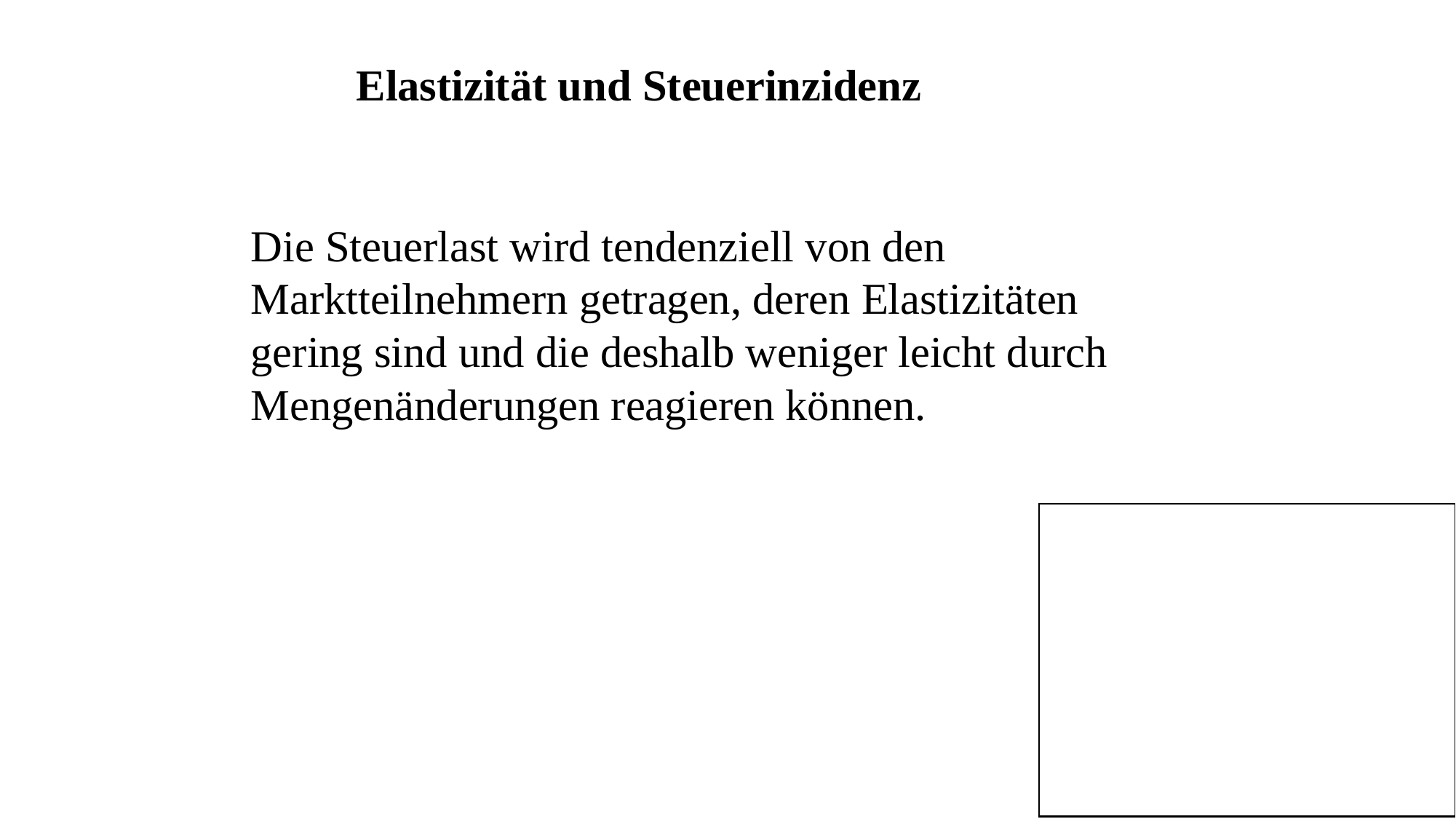

Elastizität und Steuerinzidenz
Die Steuerlast wird tendenziell von den Marktteilnehmern getragen, deren Elastizitäten gering sind und die deshalb weniger leicht durch Mengenänderungen reagieren können.